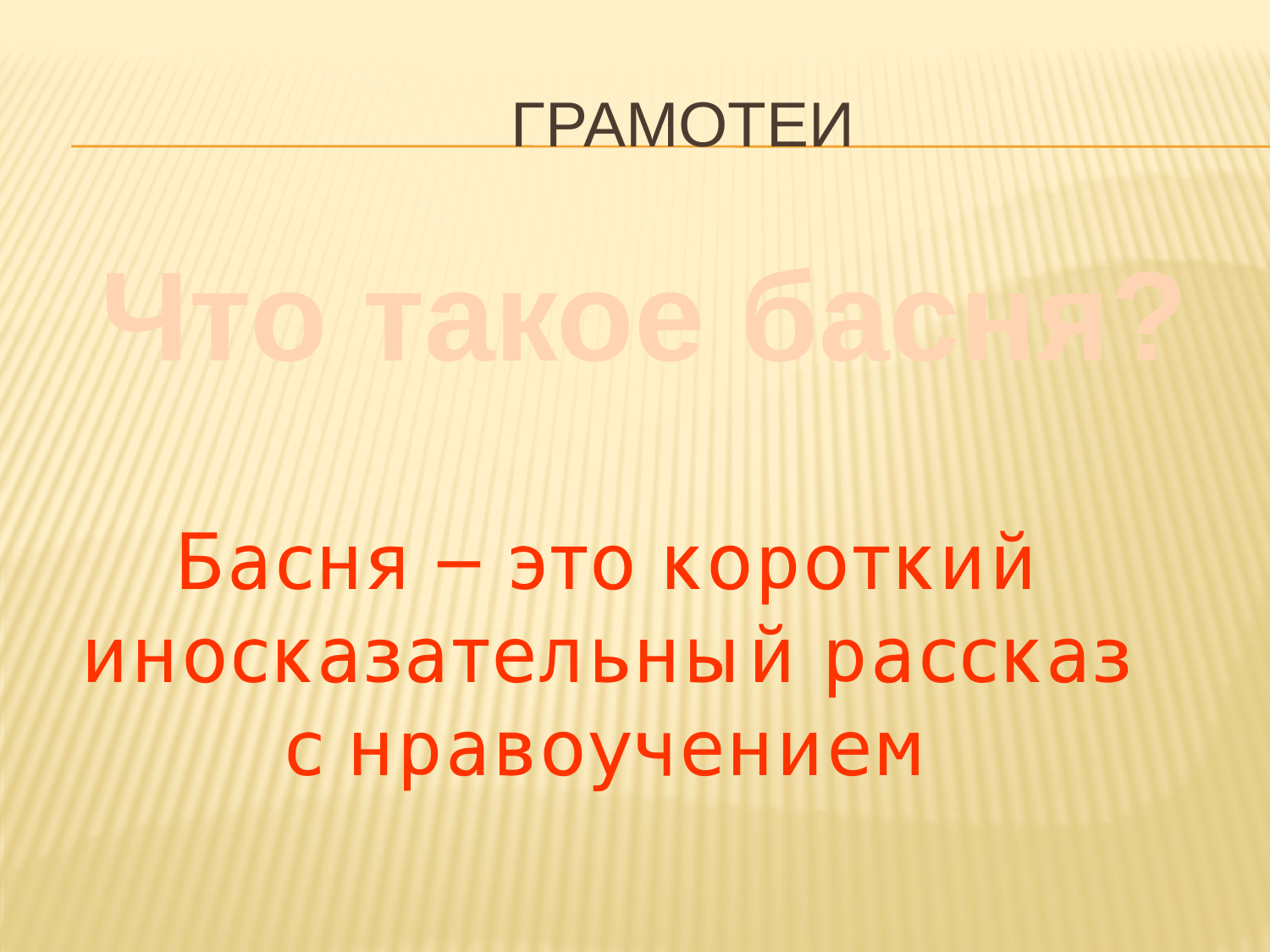

# Грамотеи
Что такое басня?

Басня – это короткий иносказательный рассказ с нравоучением